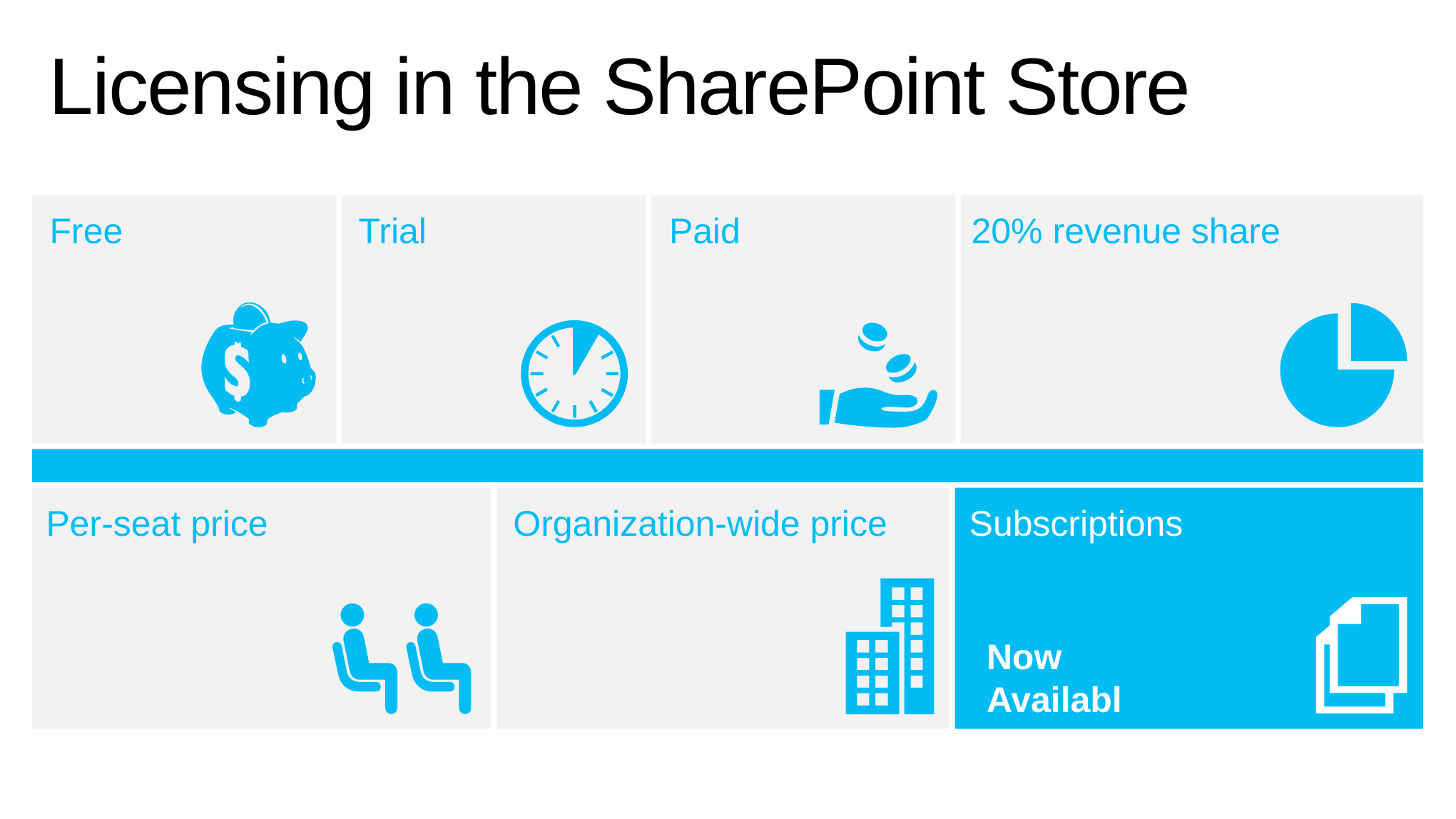

# Licensing in the SharePoint Store

Free

Trial

Paid

20% revenue share

Per-seat price

Organization-wide price

Subscriptions

Now Available